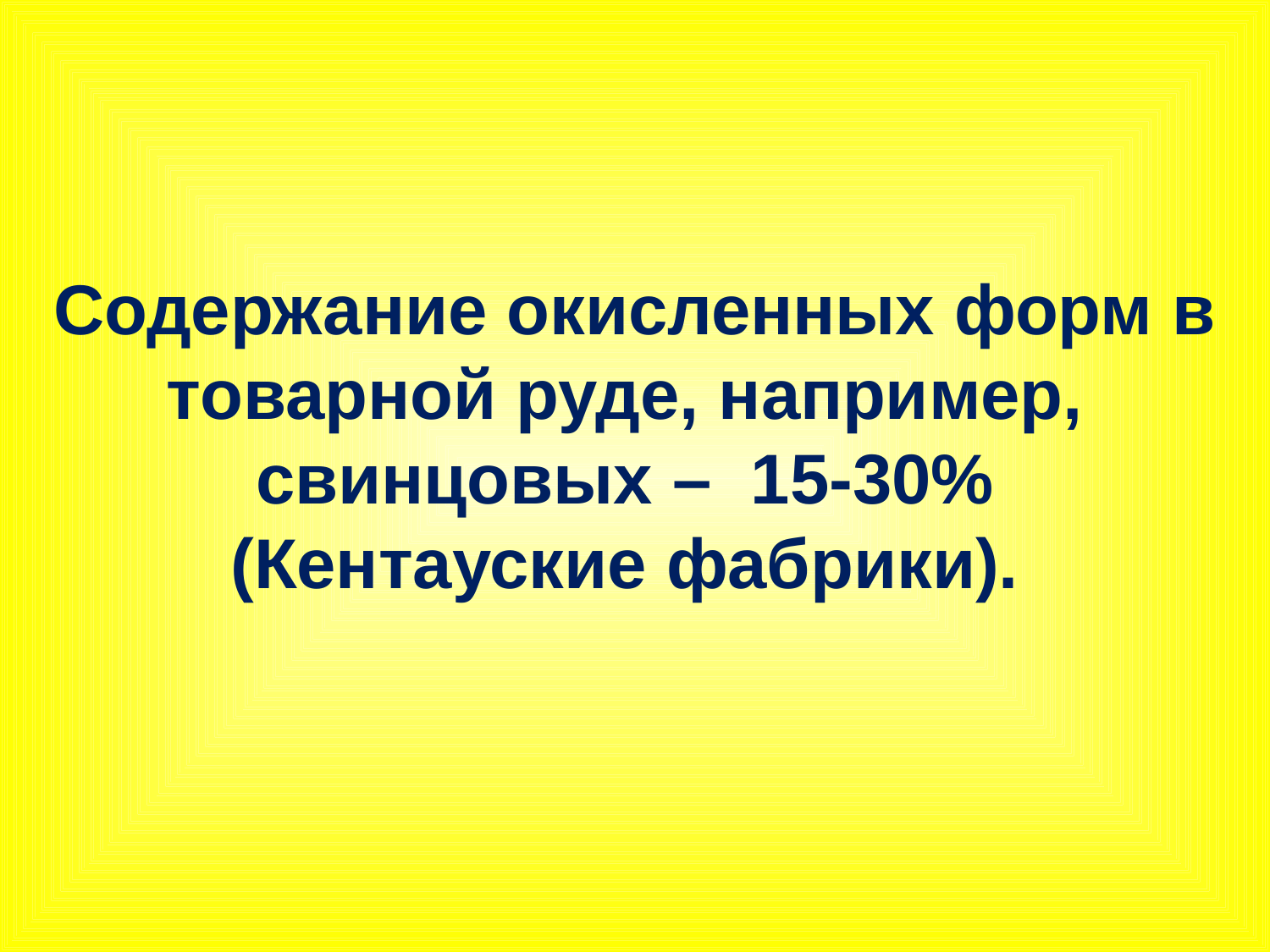

Содержание окисленных форм в товарной руде, например,
свинцовых –  15-30%
(Кентауские фабрики).